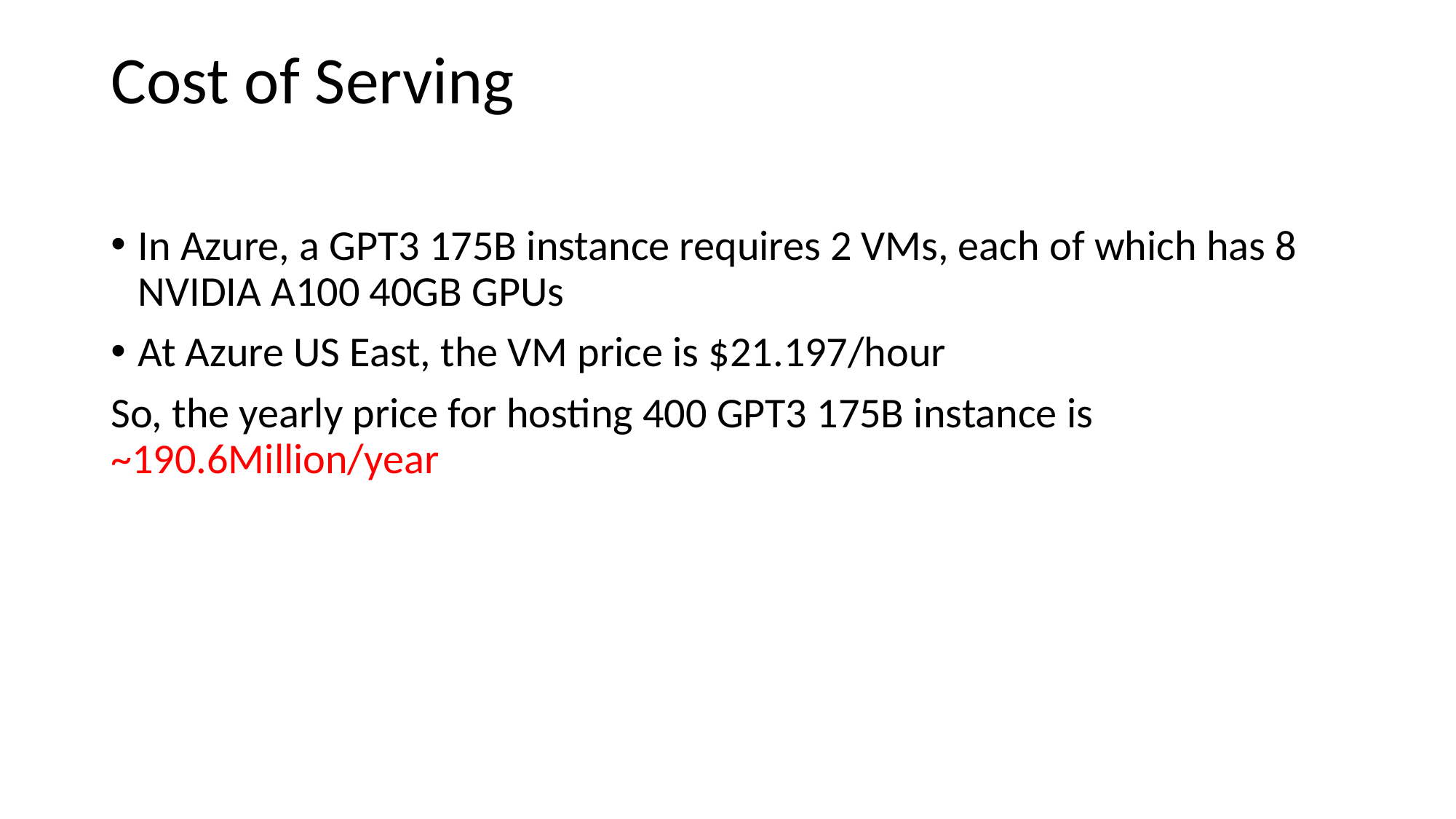

# Cost of Serving
In Azure, a GPT3 175B instance requires 2 VMs, each of which has 8 NVIDIA A100 40GB GPUs
At Azure US East, the VM price is $21.197/hour
So, the yearly price for hosting 400 GPT3 175B instance is ~190.6Million/year